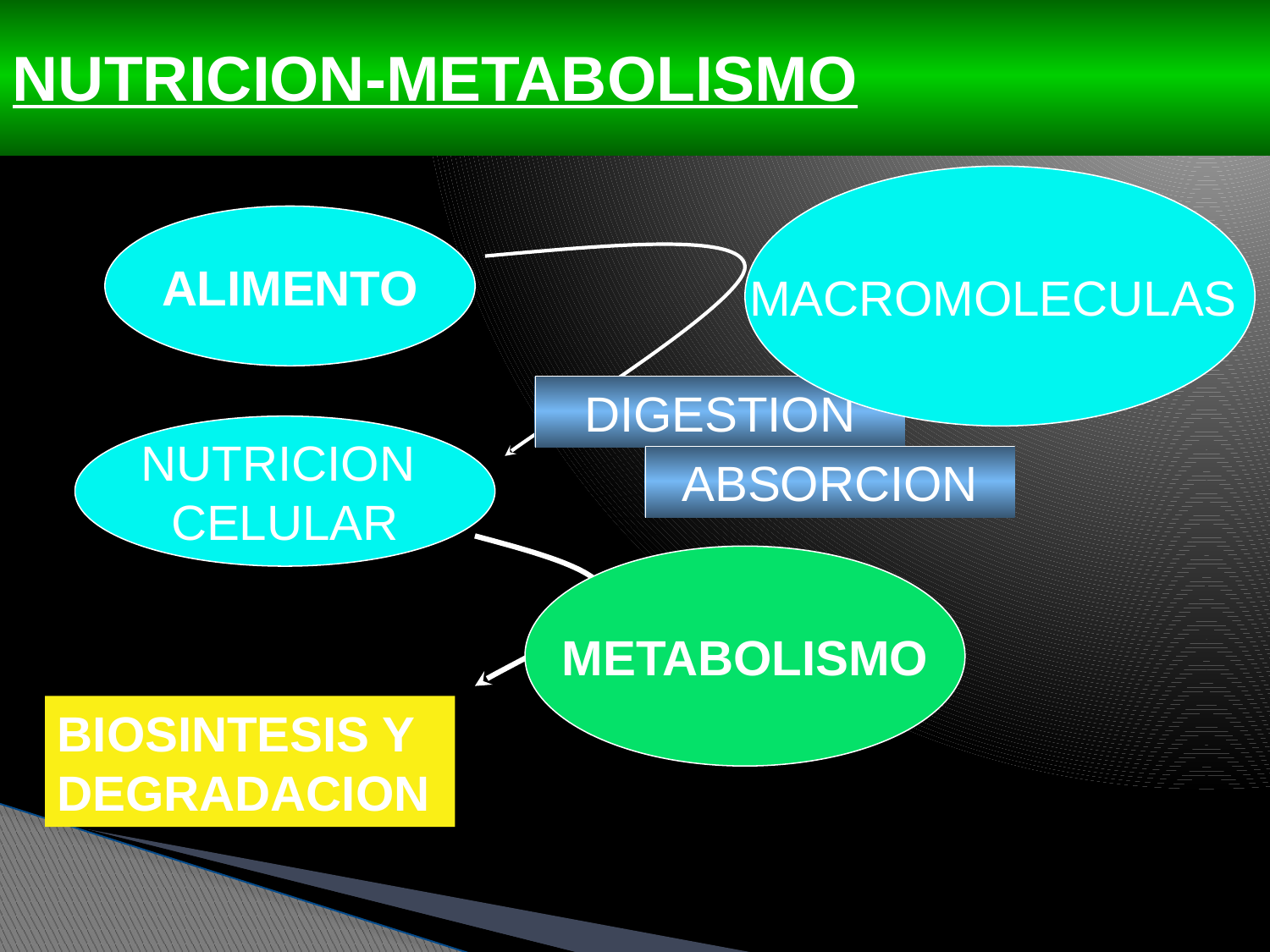

# NUTRICION-METABOLISMO
MACROMOLECULAS
ALIMENTO

DIGESTION
NUTRICION
CELULAR
ABSORCION

METABOLISMO
BIOSINTESIS Y DEGRADACION